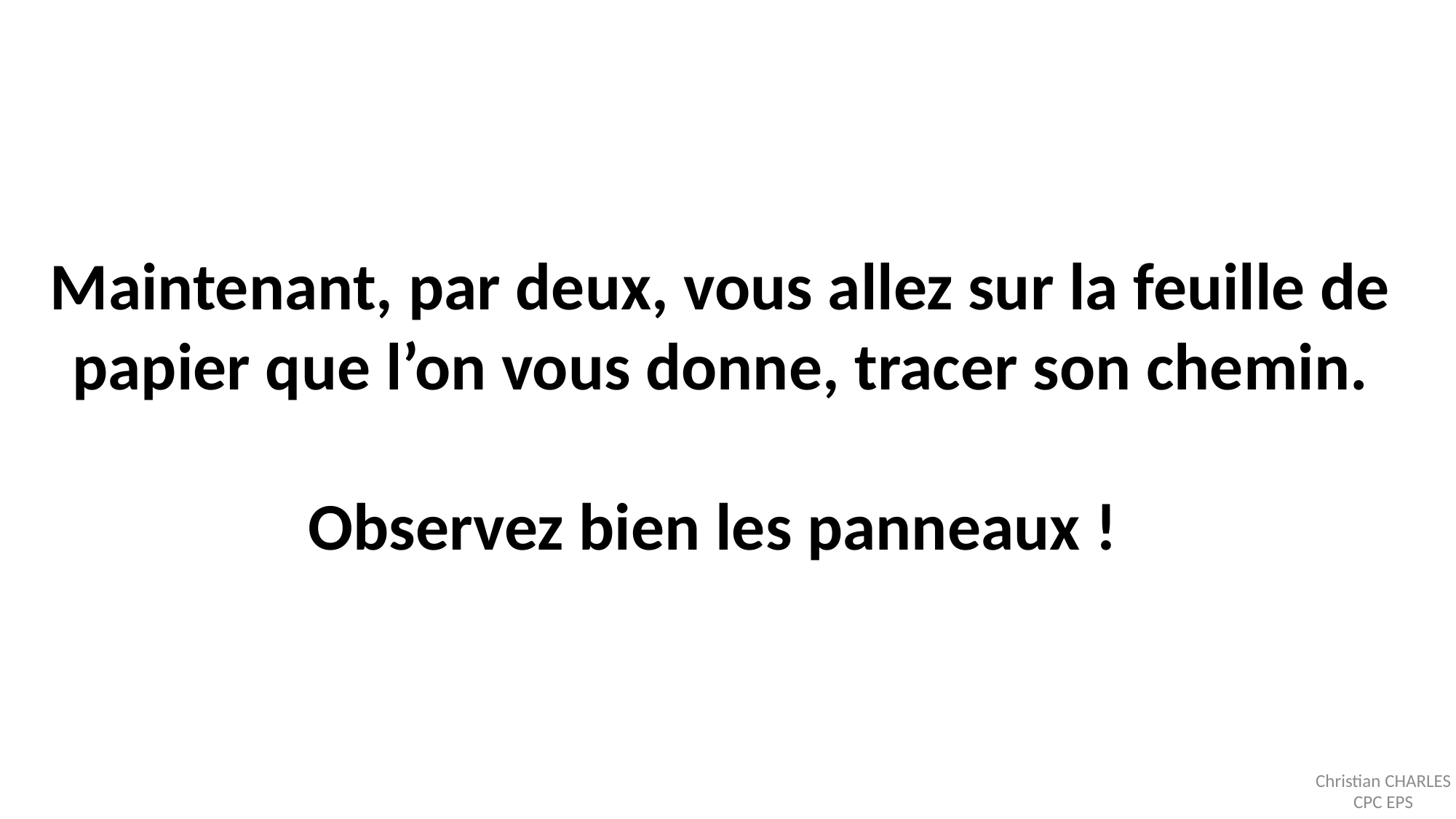

Maintenant, par deux, vous allez sur la feuille de papier que l’on vous donne, tracer son chemin.

Observez bien les panneaux !
Christian CHARLES CPC EPS